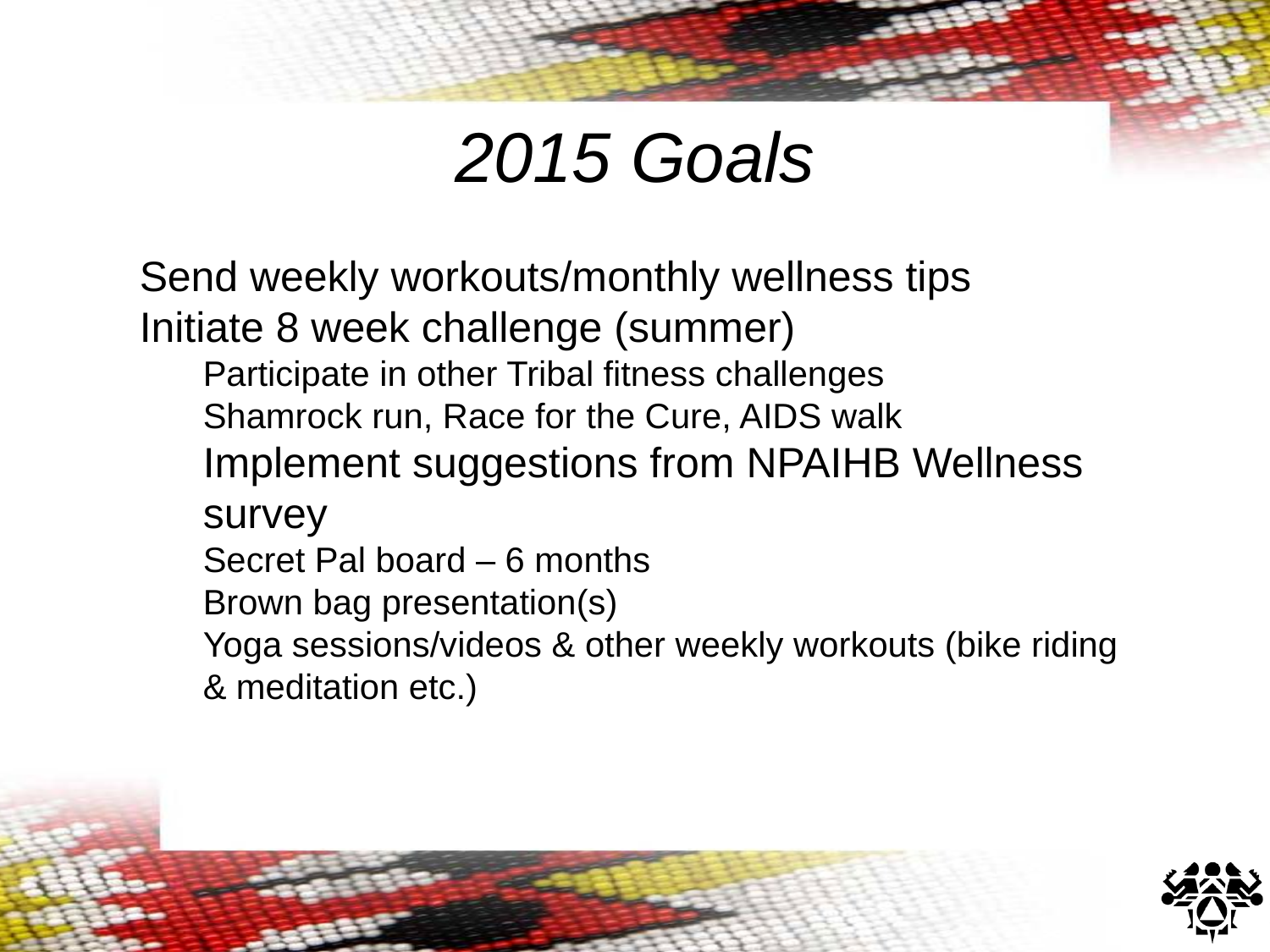

2015 Goals
Send weekly workouts/monthly wellness tips
Initiate 8 week challenge (summer)
Participate in other Tribal fitness challenges
Shamrock run, Race for the Cure, AIDS walk
Implement suggestions from NPAIHB Wellness survey
Secret Pal board – 6 months
Brown bag presentation(s)
Yoga sessions/videos & other weekly workouts (bike riding & meditation etc.)